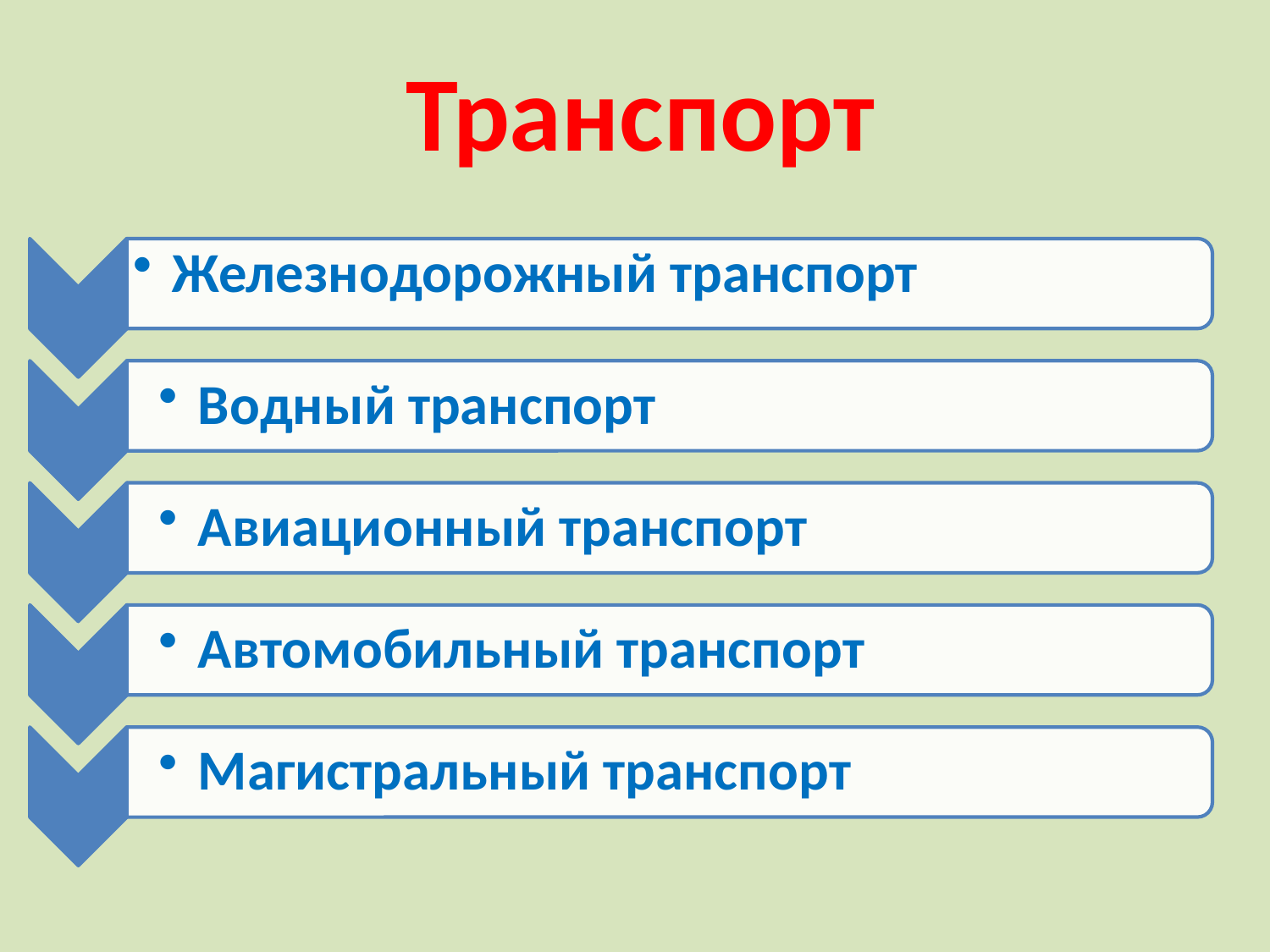

# Транспорт

Железнодорожный транспорт

Водный транспорт

Авиационный транспорт

Автомобильный транспорт

Магистральный транспорт